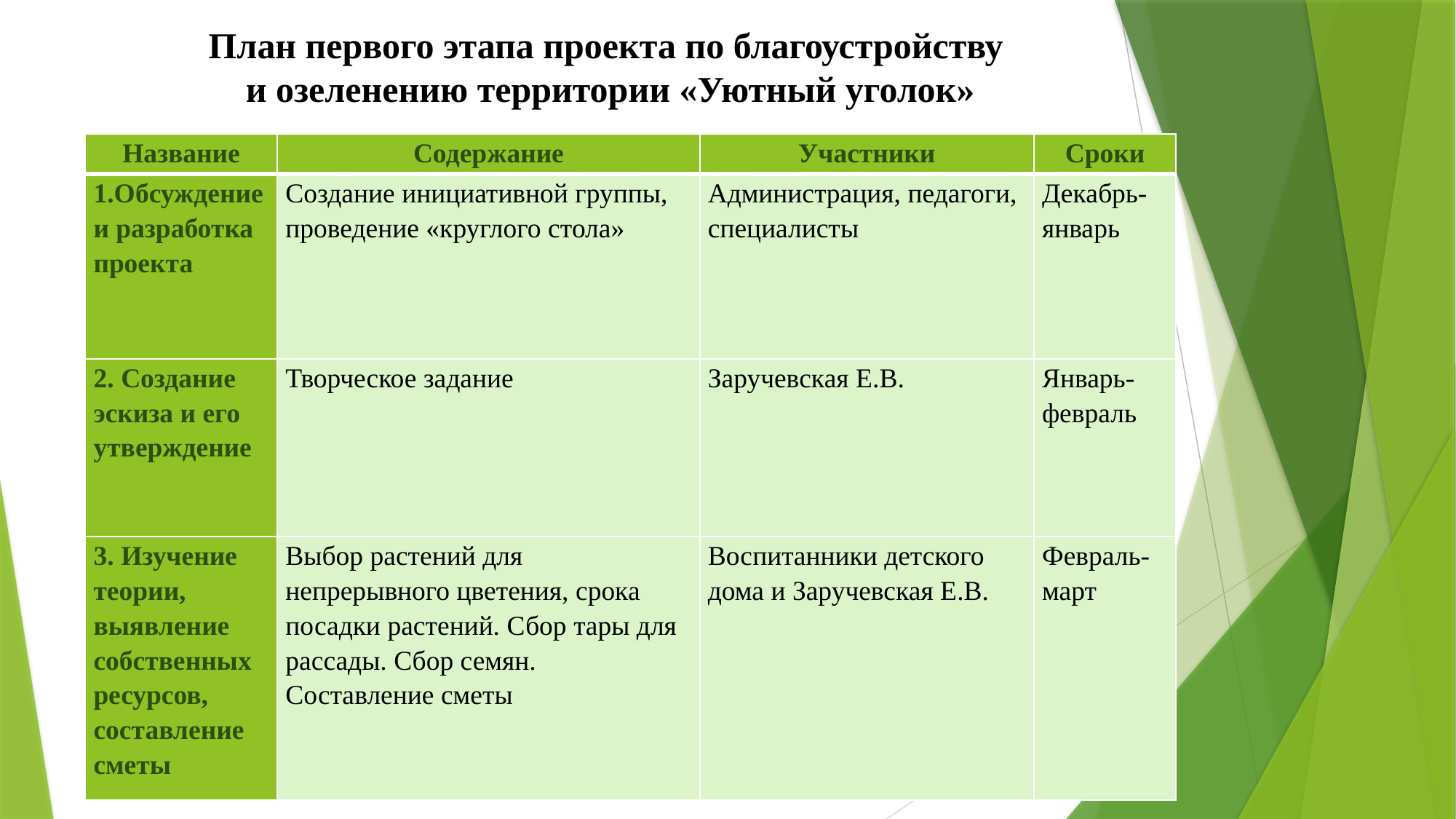

План первого этапа проекта по благоустройству
и озеленению территории «Уютный уголок»
| Название | Содержание | Участники | Сроки |
| --- | --- | --- | --- |
| 1.Обсуждение и разработка проекта | Создание инициативной группы, проведение «круглого стола» | Администрация, педагоги, специалисты | Декабрь-январь |
| 2. Создание эскиза и его утверждение | Творческое задание | Заручевская Е.В. | Январь-февраль |
| 3. Изучение теории, выявление собственных ресурсов, составление сметы | Выбор растений для непрерывного цветения, срока посадки растений. Сбор тары для рассады. Сбор семян. Составление сметы | Воспитанники детского дома и Заручевская Е.В. | Февраль-март |